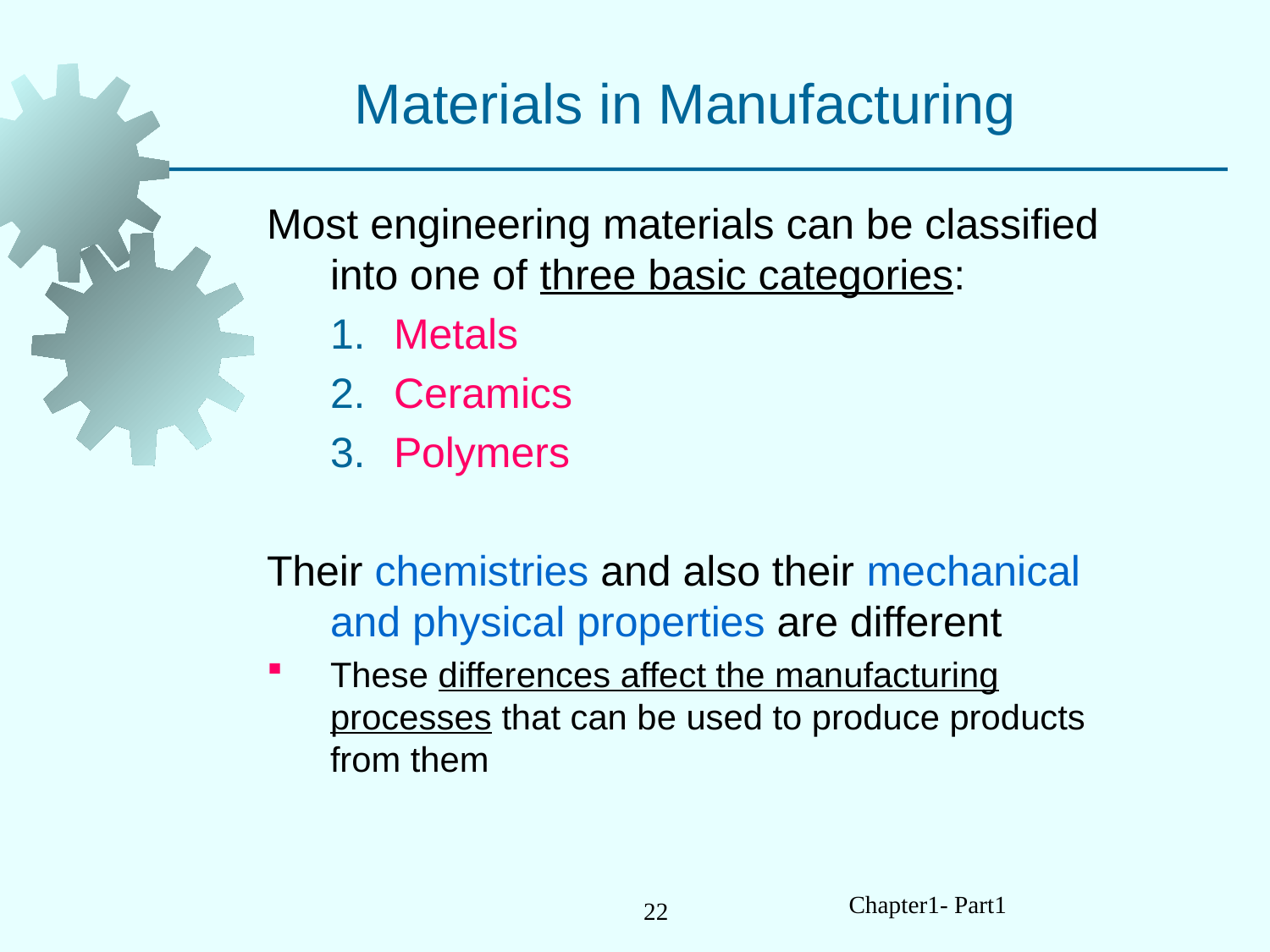

# Materials in Manufacturing
Most engineering materials can be classified into one of three basic categories:
Metals
Ceramics
Polymers

Their chemistries and also their mechanical and physical properties are different
These differences affect the manufacturing processes that can be used to produce products from them
Chapter1- Part1
22